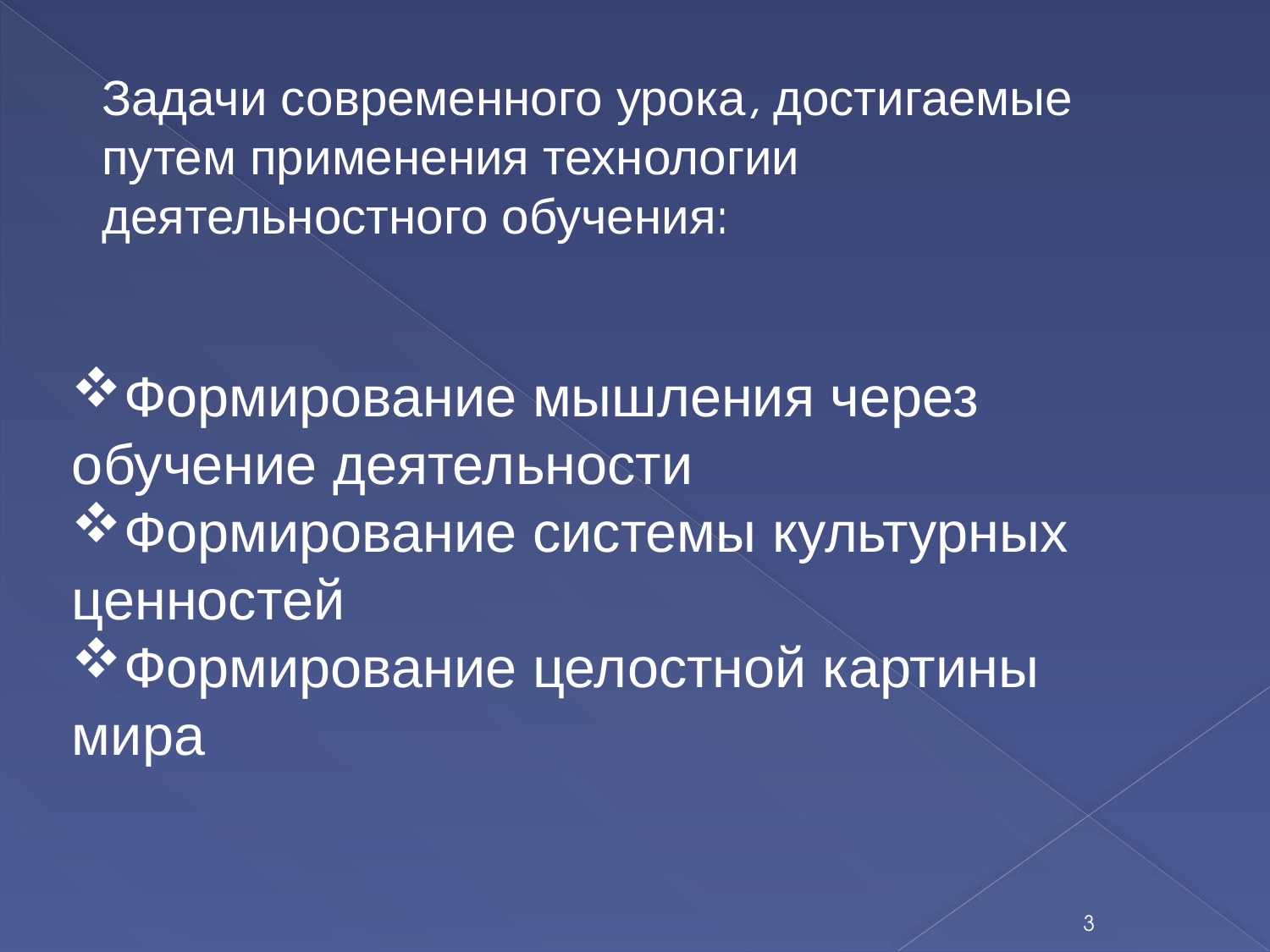

Задачи современного урока, достигаемые путем применения технологии деятельностного обучения:
Формирование мышления через обучение деятельности
Формирование системы культурных ценностей
Формирование целостной картины мира
3